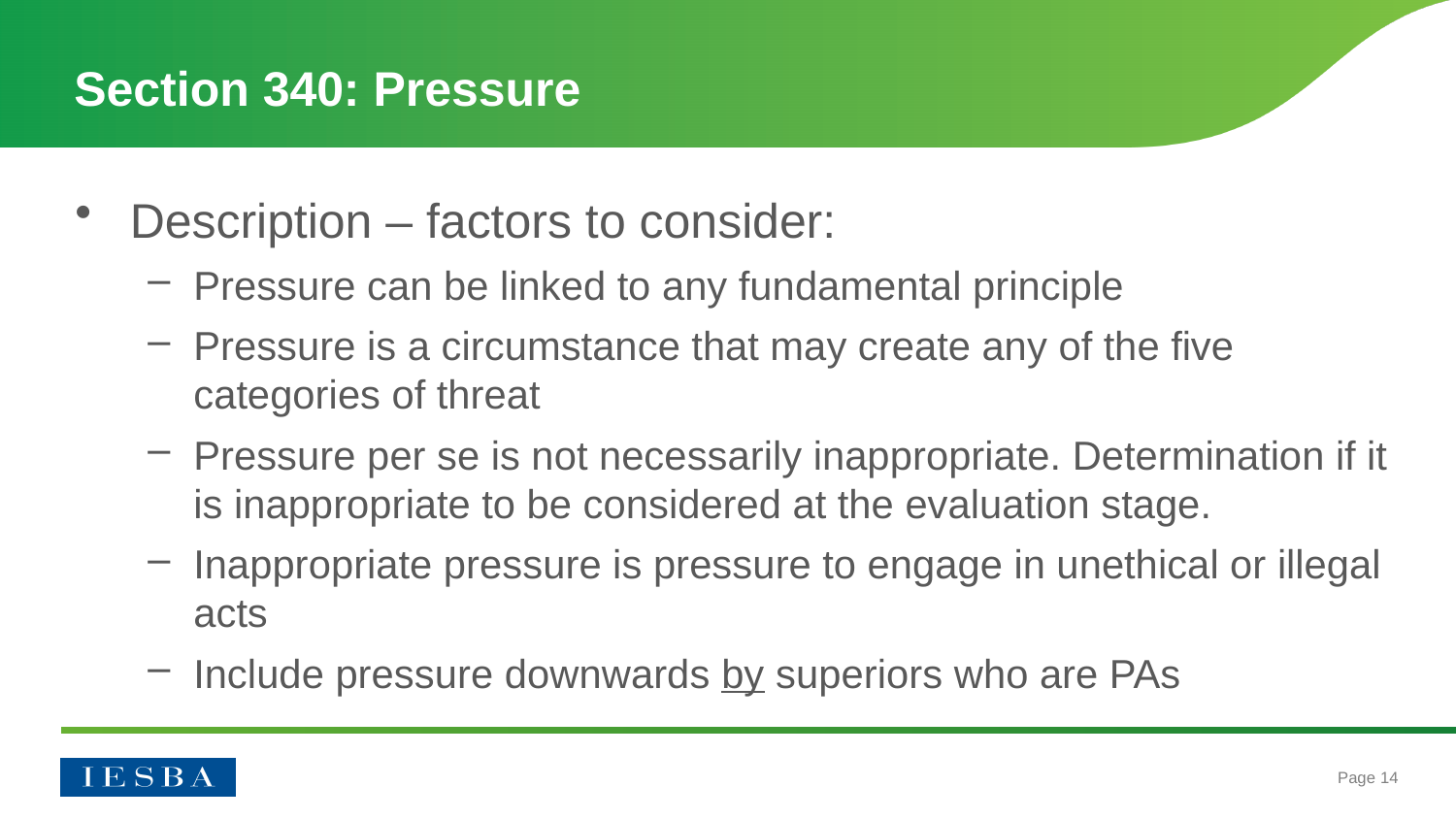

# Section 340: Pressure
Description – factors to consider:
Pressure can be linked to any fundamental principle
Pressure is a circumstance that may create any of the five categories of threat
Pressure per se is not necessarily inappropriate. Determination if it is inappropriate to be considered at the evaluation stage.
Inappropriate pressure is pressure to engage in unethical or illegal acts
Include pressure downwards by superiors who are PAs